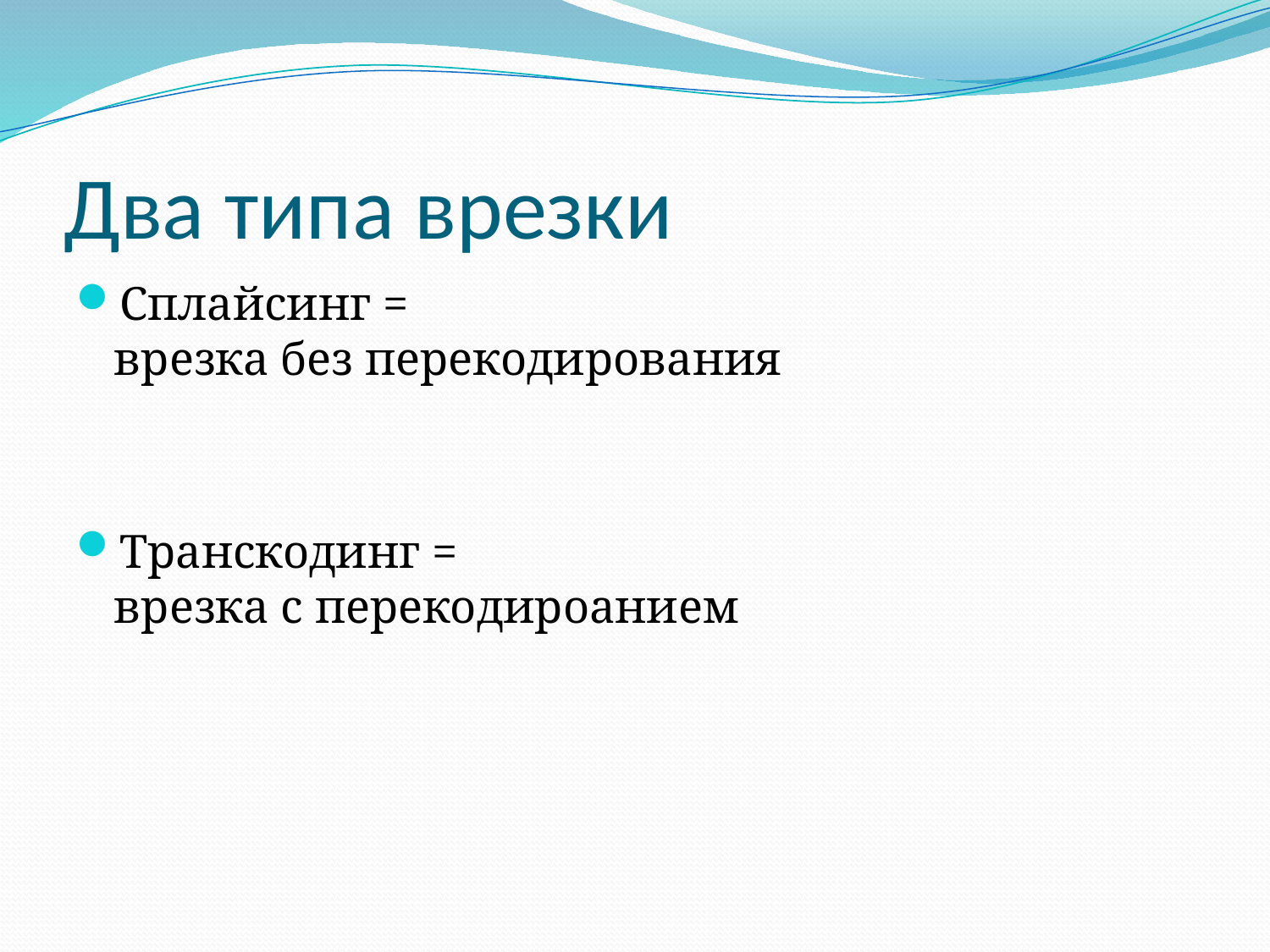

# Два типа врезки
Сплайсинг =
врезка без перекодирования

Транскодинг =
врезка с перекодироанием